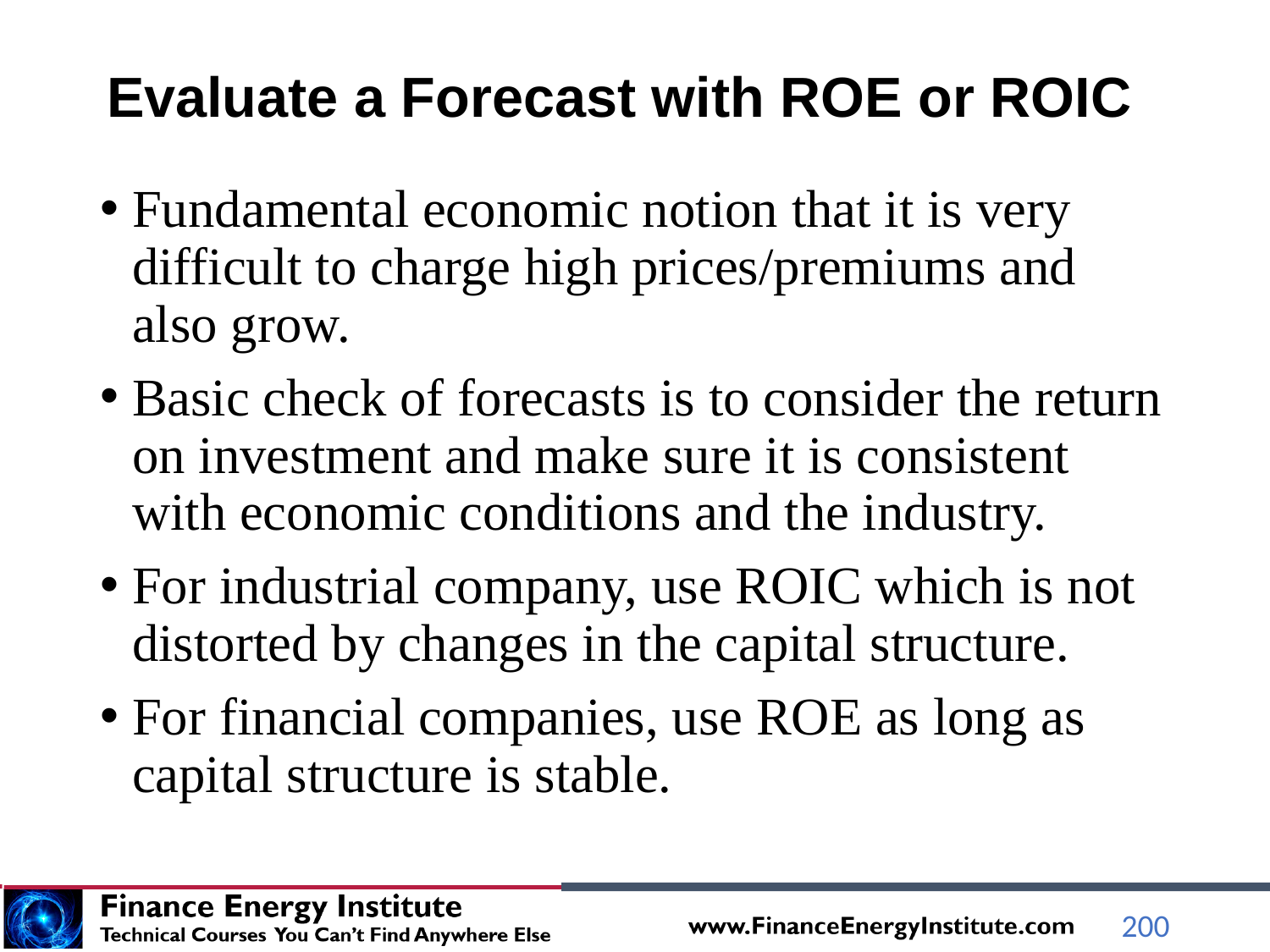

# Evaluate a Forecast with ROE or ROIC
Fundamental economic notion that it is very difficult to charge high prices/premiums and also grow.
Basic check of forecasts is to consider the return on investment and make sure it is consistent with economic conditions and the industry.
For industrial company, use ROIC which is not distorted by changes in the capital structure.
For financial companies, use ROE as long as capital structure is stable.
200